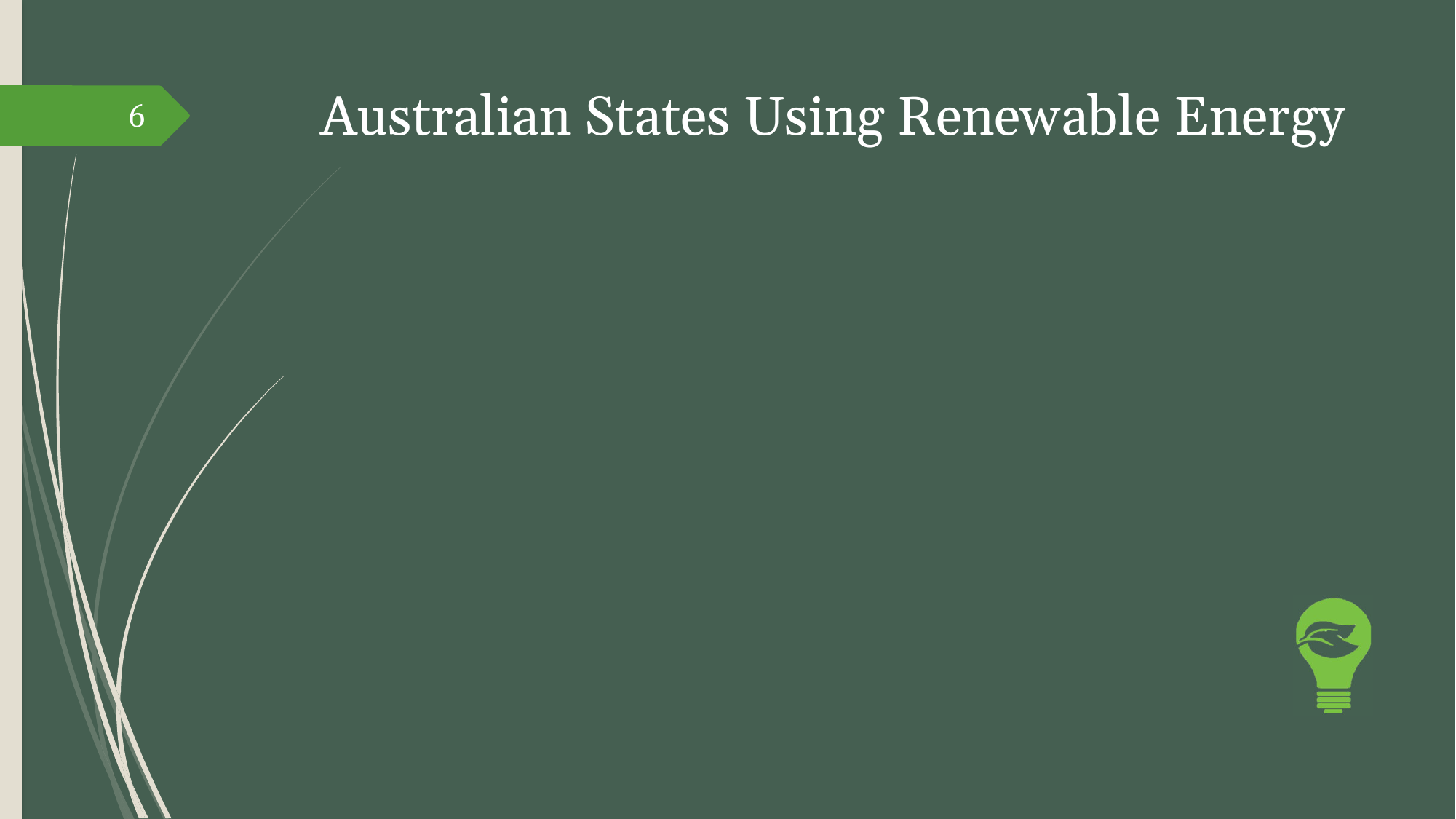

# Australian States Using Renewable Energy
6